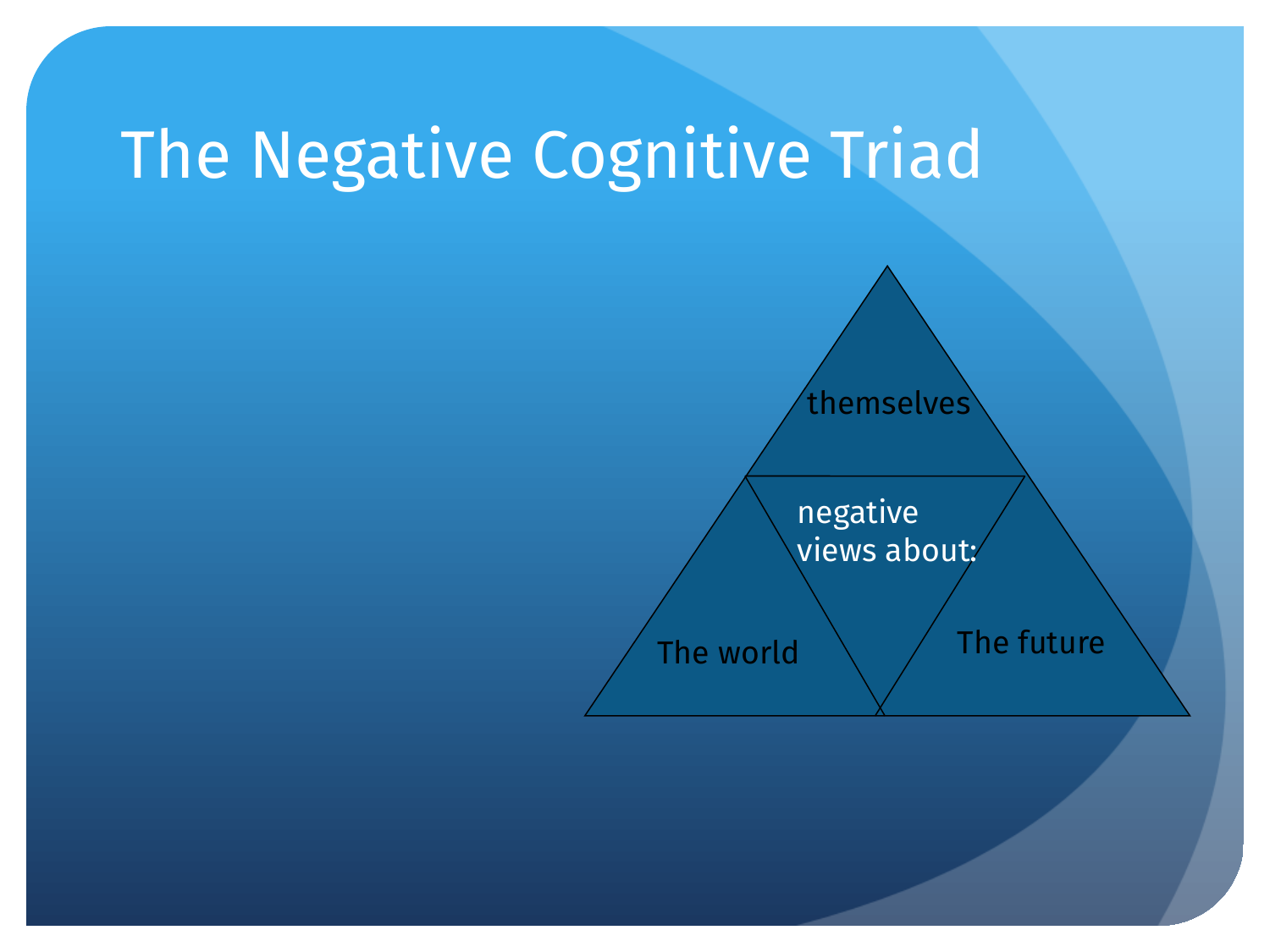

# The Negative Cognitive Triad

themselves

negative views about:
The future
The world